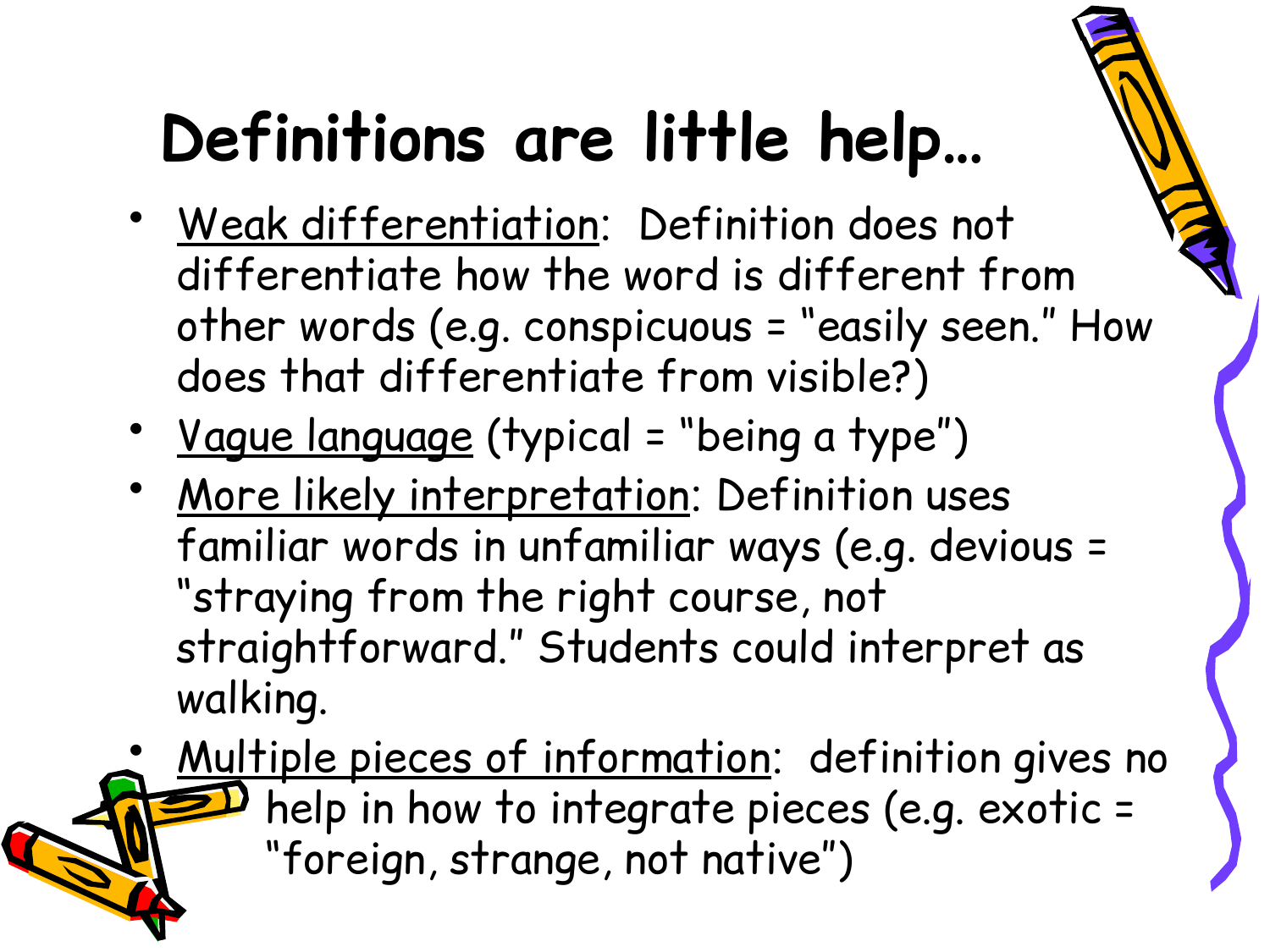

# Definitions are little help…
Weak differentiation:  Definition does not differentiate how the word is different from other words (e.g. conspicuous = “easily seen.” How does that differentiate from visible?)
Vague language (typical = “being a type”)
More likely interpretation: Definition uses familiar words in unfamiliar ways (e.g. devious = “straying from the right course, not straightforward.” Students could interpret as walking.
Multiple pieces of information:  definition gives no
       help in how to integrate pieces (e.g. exotic =
       “foreign, strange, not native”)